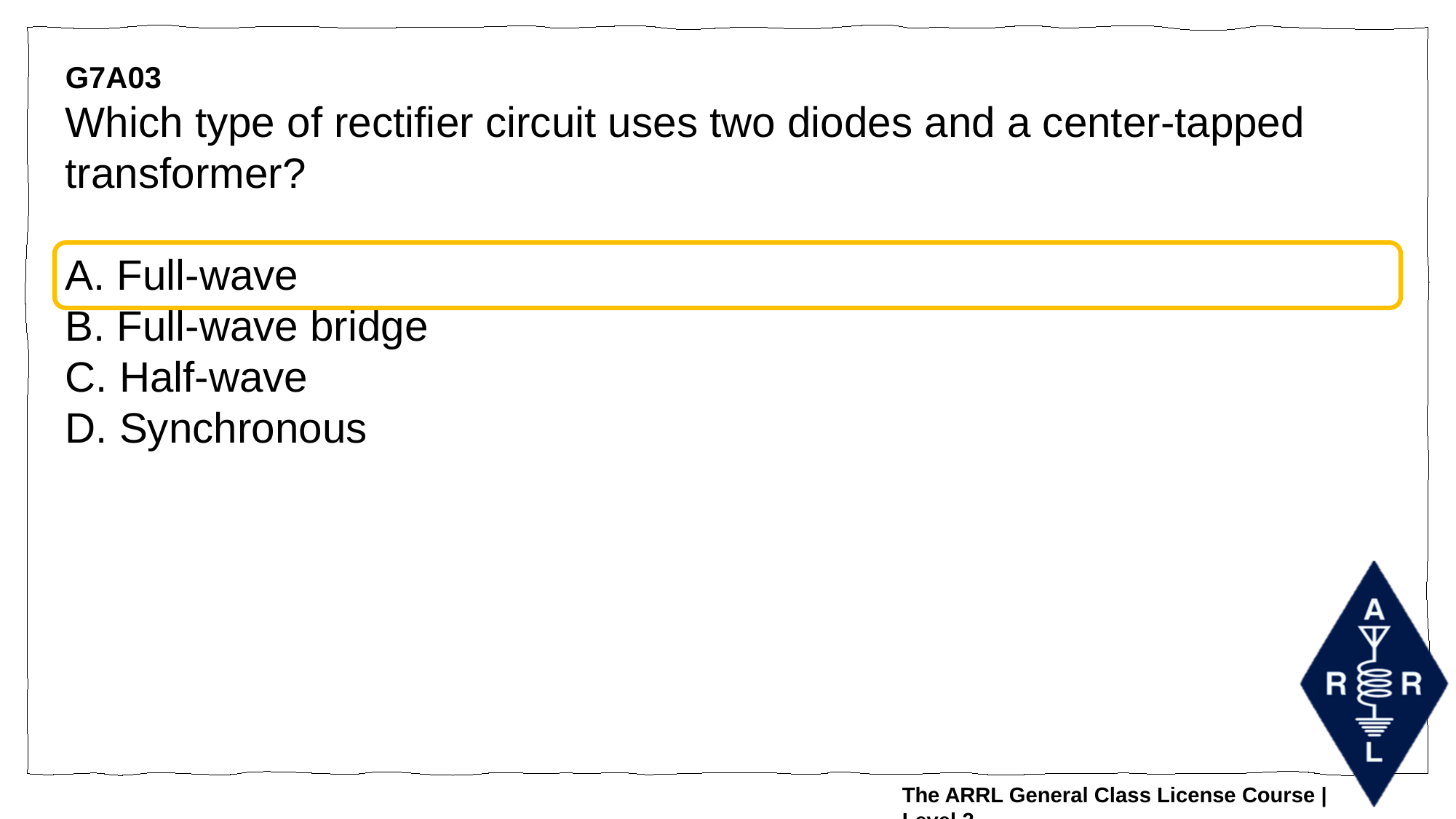

G7A03
Which type of rectifier circuit uses two diodes and a center-tapped transformer?

A. Full-wave
B. Full-wave bridge
C. Half-wave
D. Synchronous